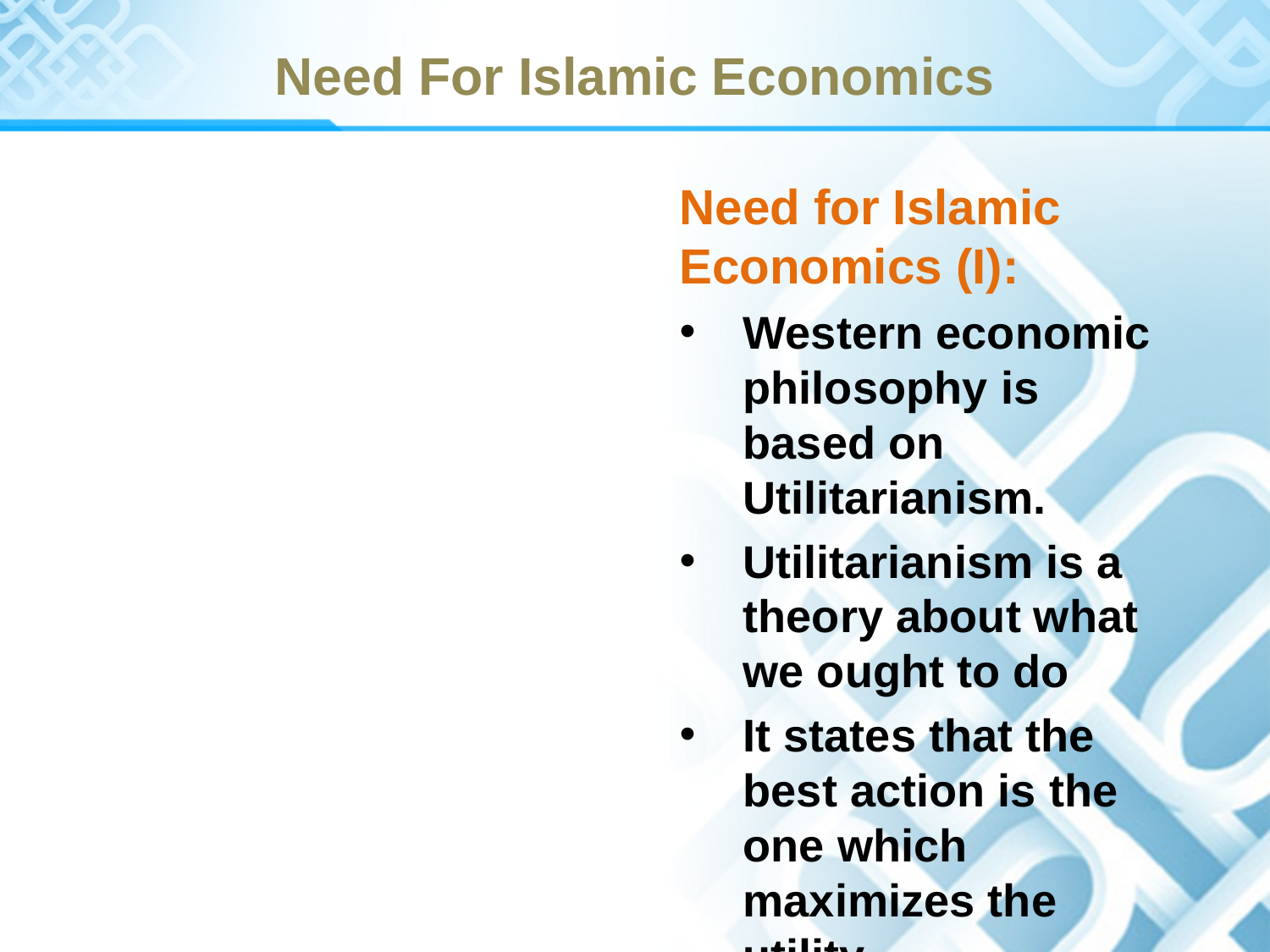

Need For Islamic Economics
Need for Islamic Economics (I):
Western economic philosophy is based on Utilitarianism.
Utilitarianism is a theory about what we ought to do
It states that the best action is the one which maximizes the utility